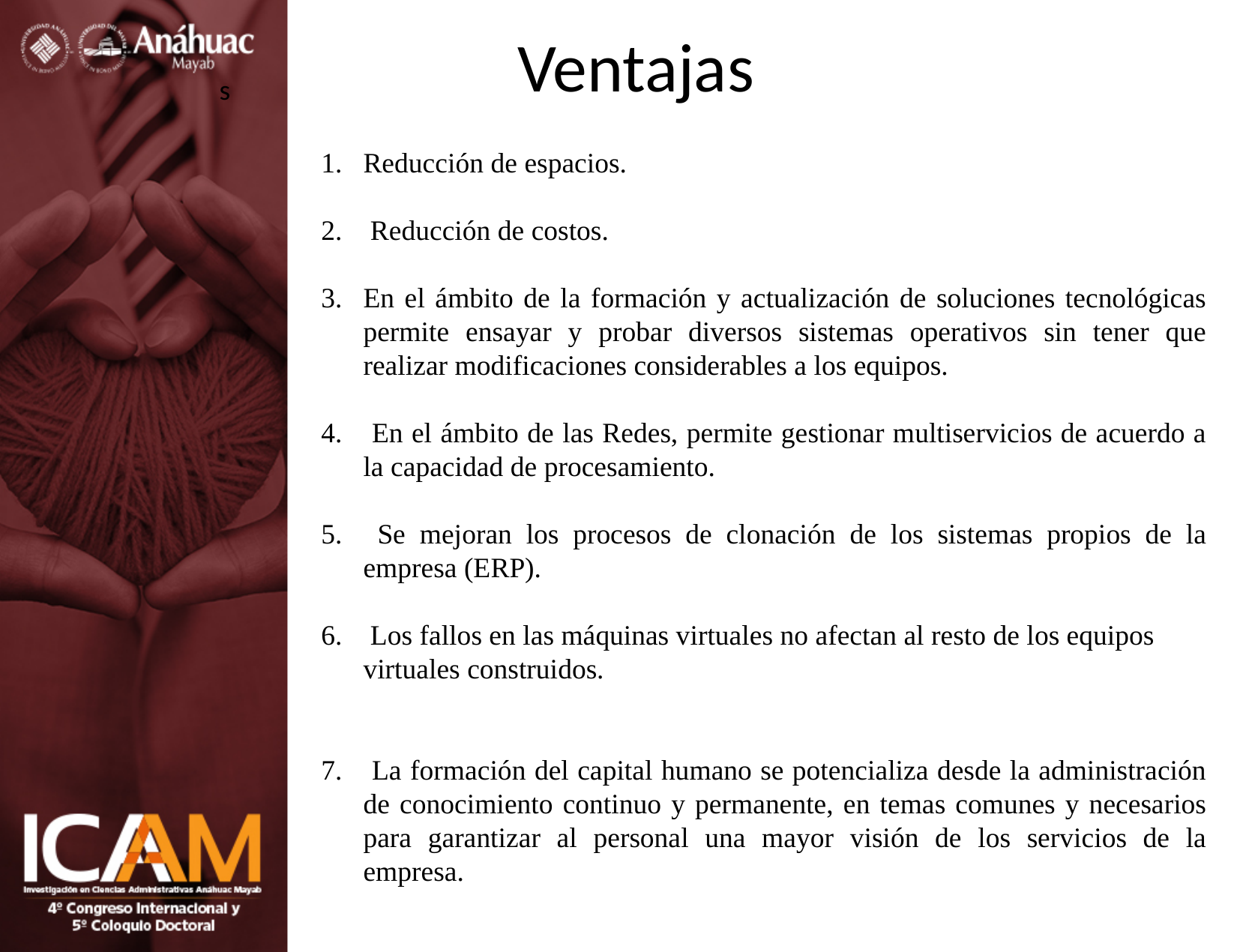

Ventajas
s
Reducción de espacios.

 Reducción de costos.

En el ámbito de la formación y actualización de soluciones tecnológicas permite ensayar y probar diversos sistemas operativos sin tener que realizar modificaciones considerables a los equipos.

 En el ámbito de las Redes, permite gestionar multiservicios de acuerdo a la capacidad de procesamiento.

 Se mejoran los procesos de clonación de los sistemas propios de la empresa (ERP).

 Los fallos en las máquinas virtuales no afectan al resto de los equipos virtuales construidos.

 La formación del capital humano se potencializa desde la administración de conocimiento continuo y permanente, en temas comunes y necesarios para garantizar al personal una mayor visión de los servicios de la empresa.